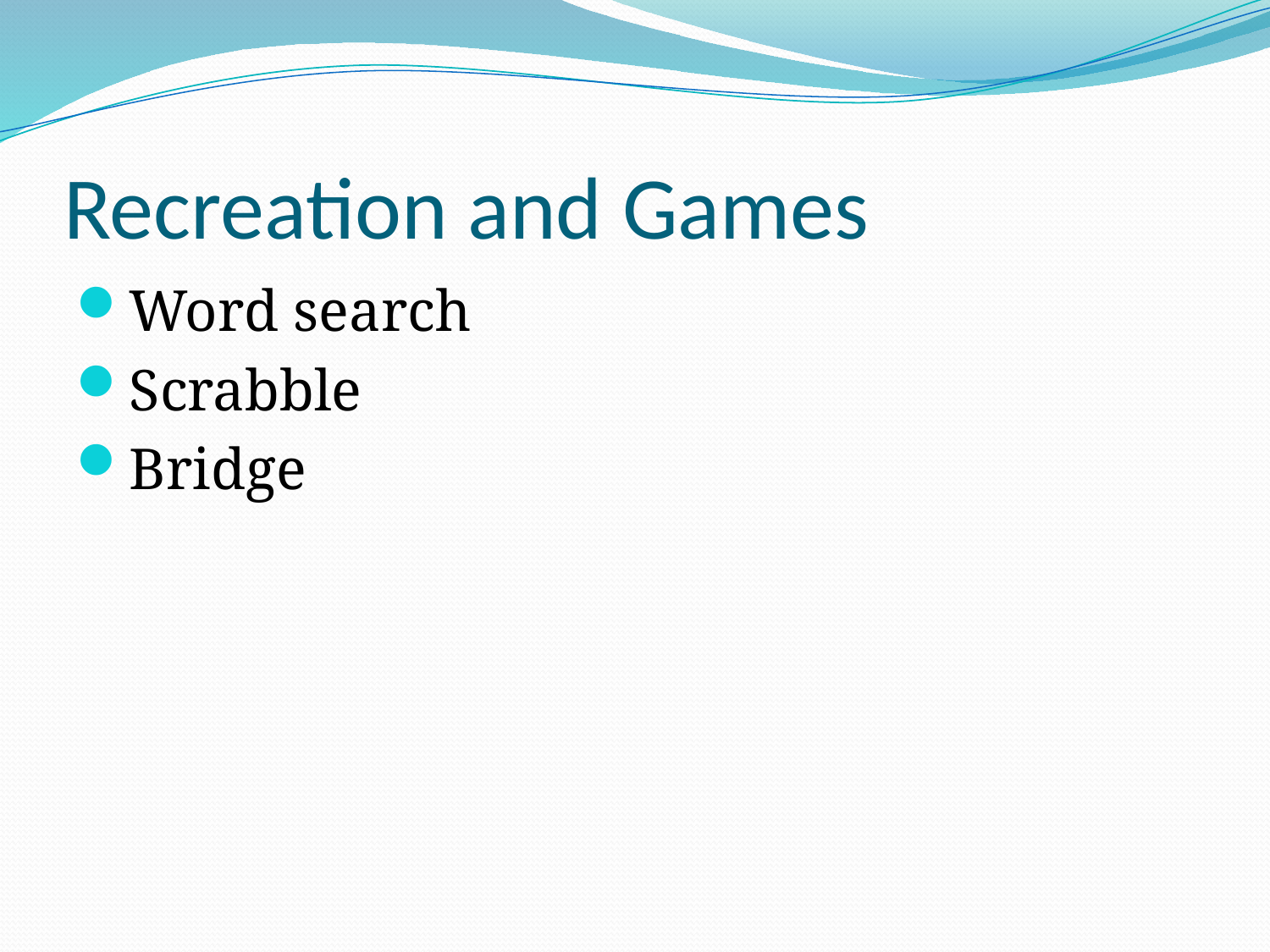

# Recreation and Games
Word search
Scrabble
Bridge